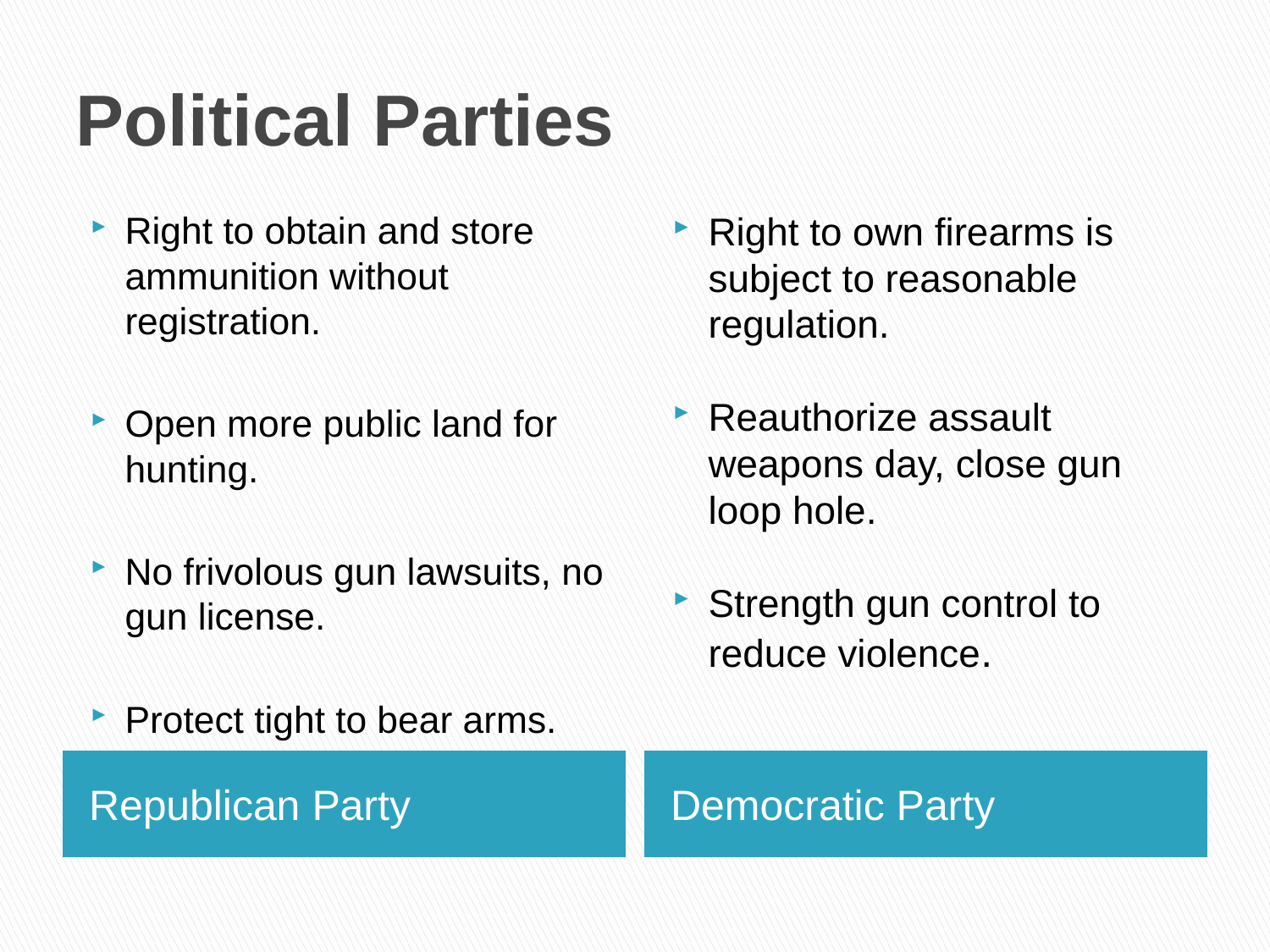

# Political Parties
Right to obtain and store ammunition without registration.

Open more public land for hunting.

No frivolous gun lawsuits, no gun license.

Protect tight to bear arms.
Right to own firearms is subject to reasonable regulation.

Reauthorize assault weapons day, close gun loop hole.

Strength gun control to reduce violence.
Republican Party
Democratic Party